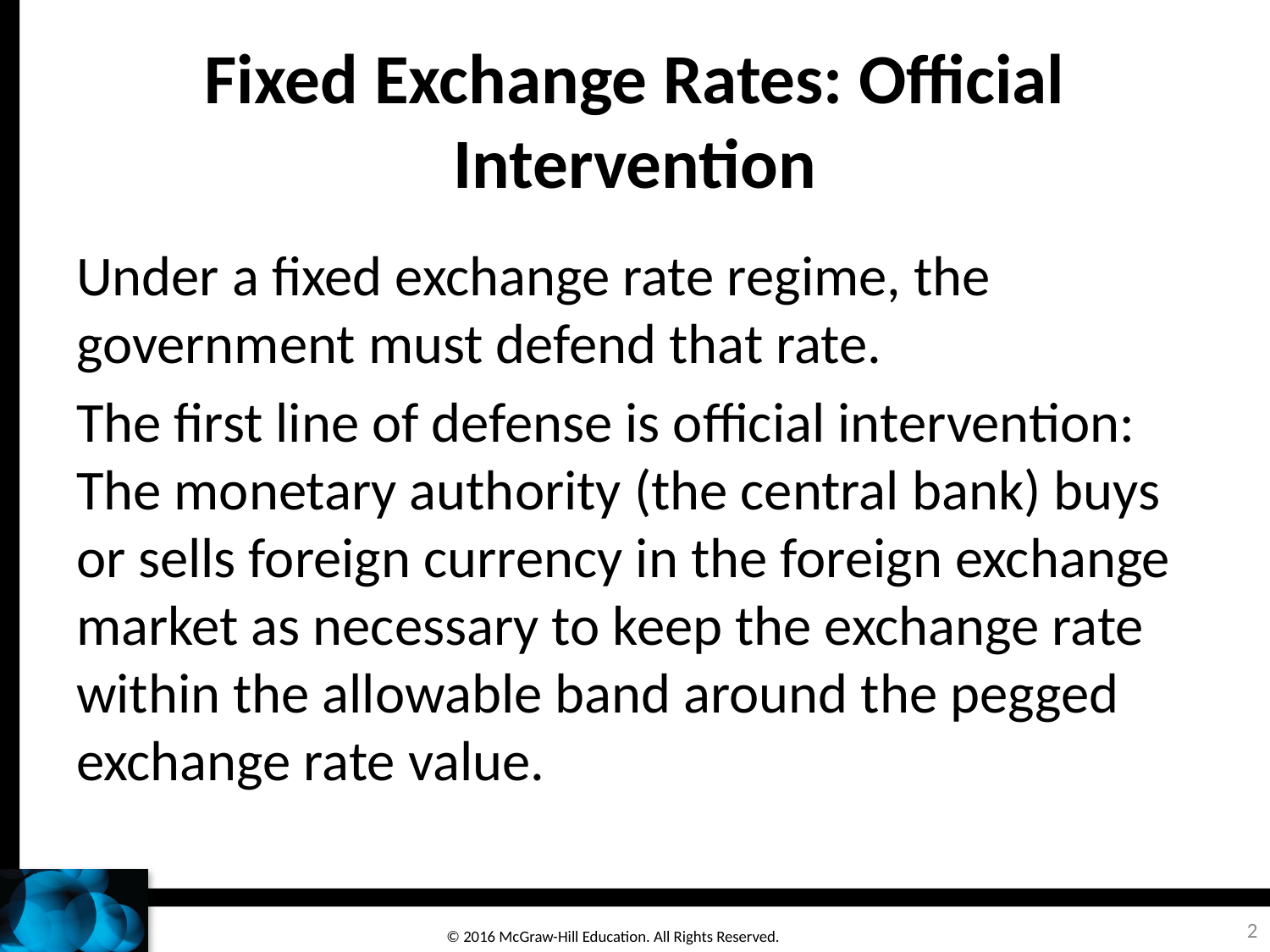

# Fixed Exchange Rates: Official Intervention
Under a fixed exchange rate regime, the government must defend that rate.
The first line of defense is official intervention: The monetary authority (the central bank) buys or sells foreign currency in the foreign exchange market as necessary to keep the exchange rate within the allowable band around the pegged exchange rate value.
2
© 2016 McGraw-Hill Education. All Rights Reserved.